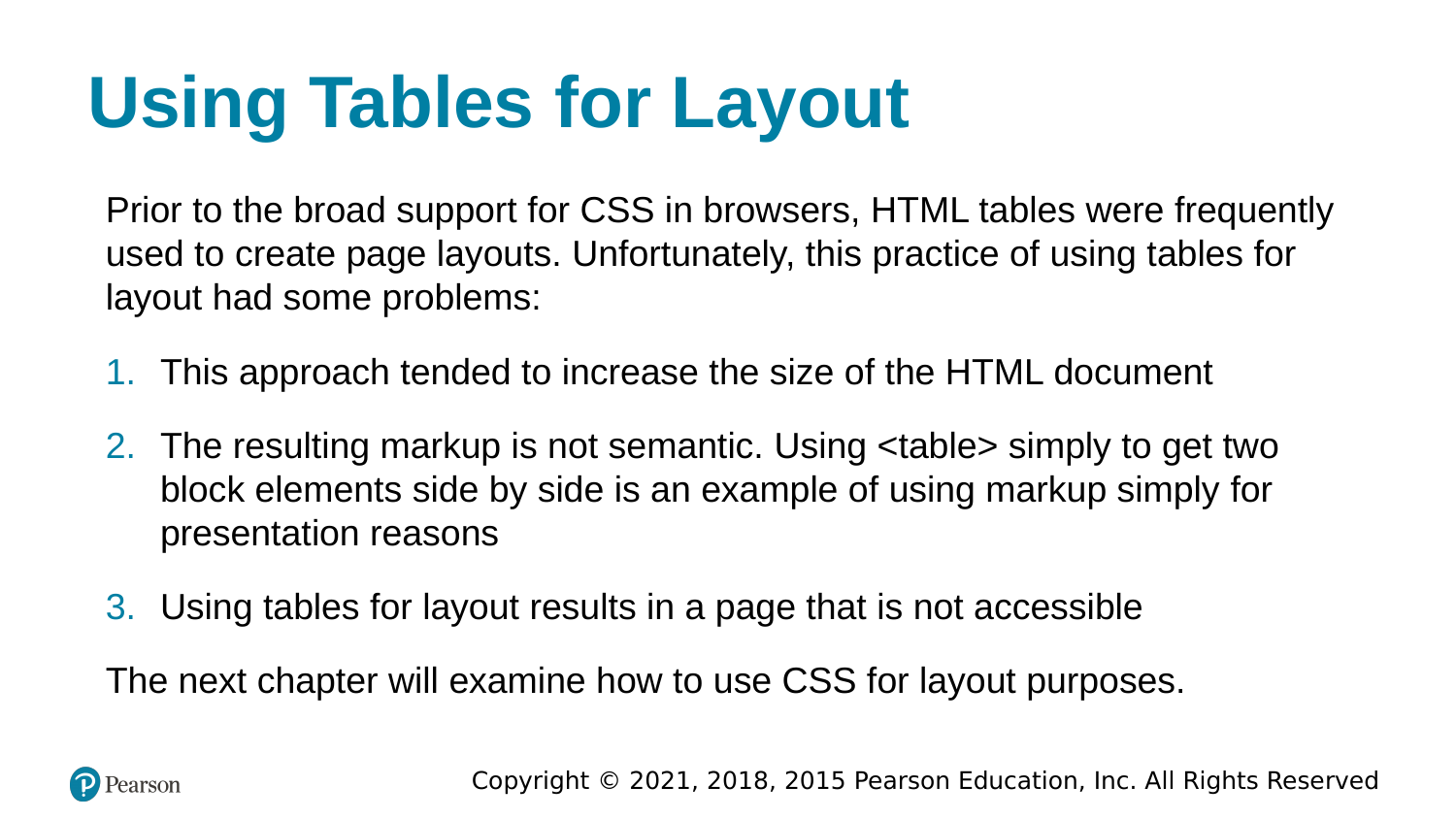

# Using Tables for Layout
Prior to the broad support for CSS in browsers, HTML tables were frequently used to create page layouts. Unfortunately, this practice of using tables for layout had some problems:
This approach tended to increase the size of the HTML document
The resulting markup is not semantic. Using <table> simply to get two block elements side by side is an example of using markup simply for presentation reasons
Using tables for layout results in a page that is not accessible
The next chapter will examine how to use CSS for layout purposes.